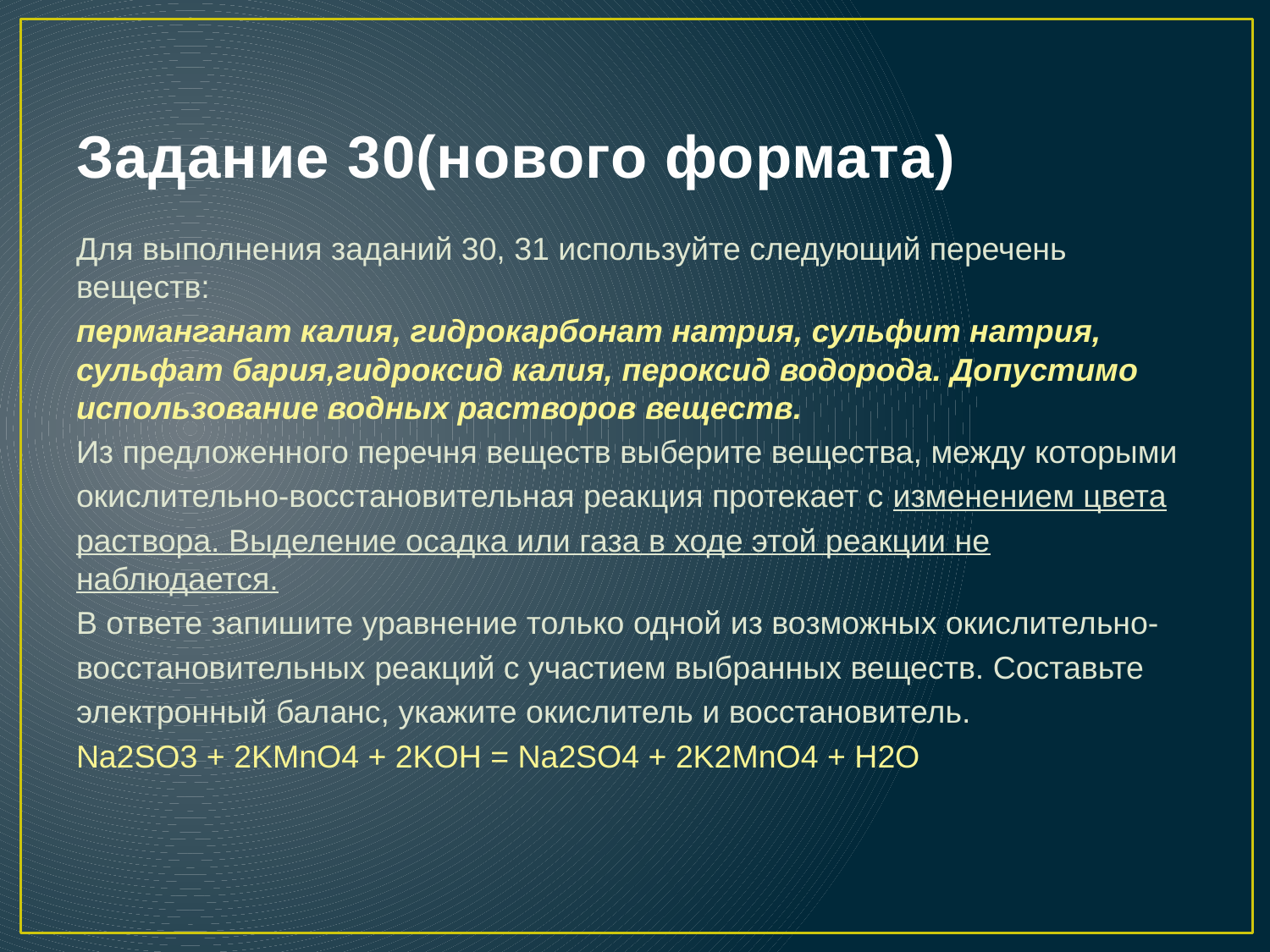

# Задание 30(нового формата)
Для выполнения заданий 30, 31 используйте следующий перечень веществ:
перманганат калия, гидрокарбонат натрия, сульфит натрия, сульфат бария,гидроксид калия, пероксид водорода. Допустимо использование водных растворов веществ.
Из предложенного перечня веществ выберите вещества, между которыми
окислительно-восстановительная реакция протекает с изменением цвета
раствора. Выделение осадка или газа в ходе этой реакции не наблюдается.
В ответе запишите уравнение только одной из возможных окислительно-
восстановительных реакций с участием выбранных веществ. Составьте
электронный баланс, укажите окислитель и восстановитель.
Na2SO3 + 2KMnO4 + 2KOH = Na2SO4 + 2K2MnO4 + H2O